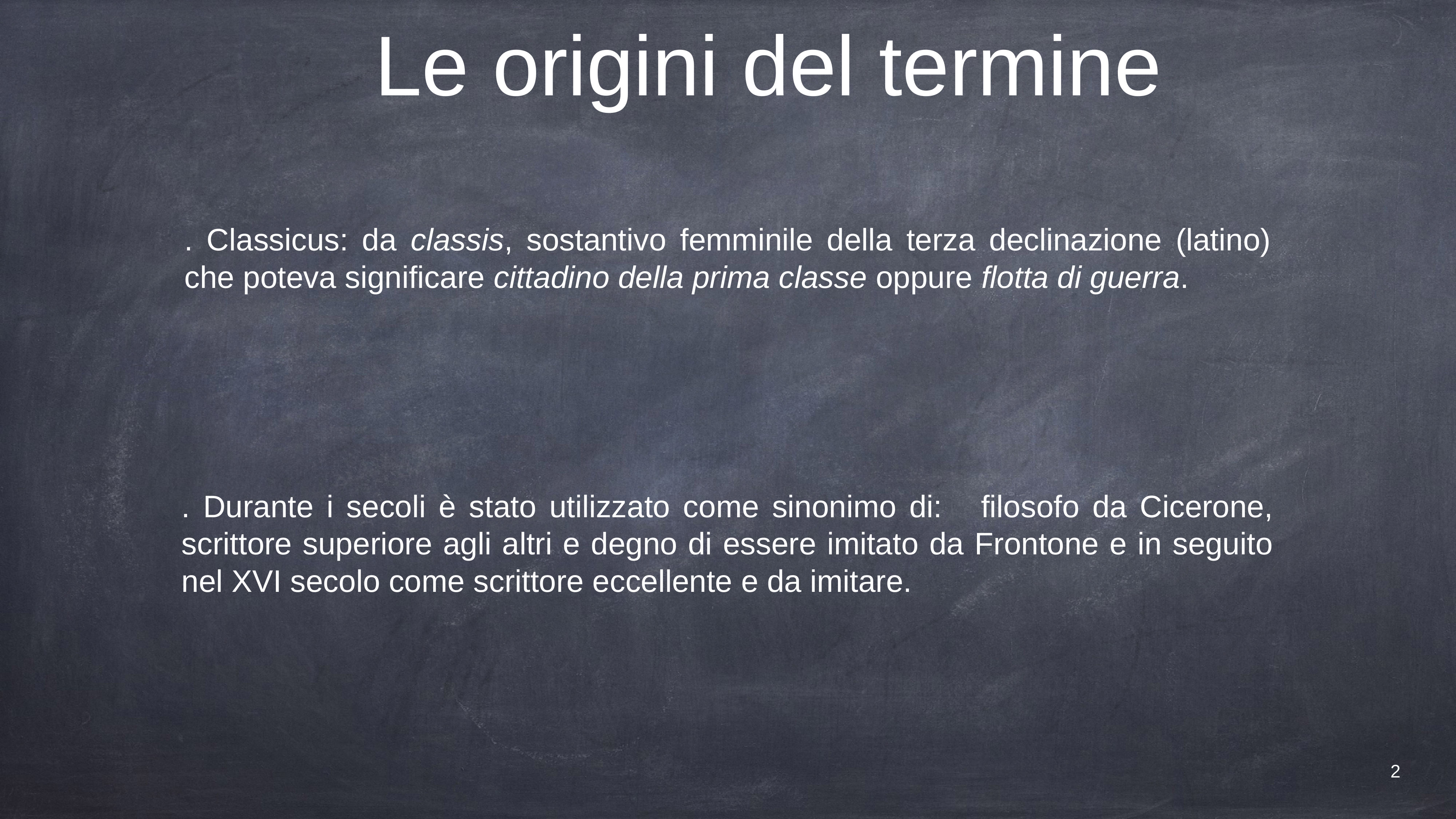

# Le origini del termine
. Classicus: da classis, sostantivo femminile della terza declinazione (latino) che poteva significare cittadino della prima classe oppure flotta di guerra.
. Durante i secoli è stato utilizzato come sinonimo di:   filosofo da Cicerone, scrittore superiore agli altri e degno di essere imitato da Frontone e in seguito nel XVI secolo come scrittore eccellente e da imitare.
2